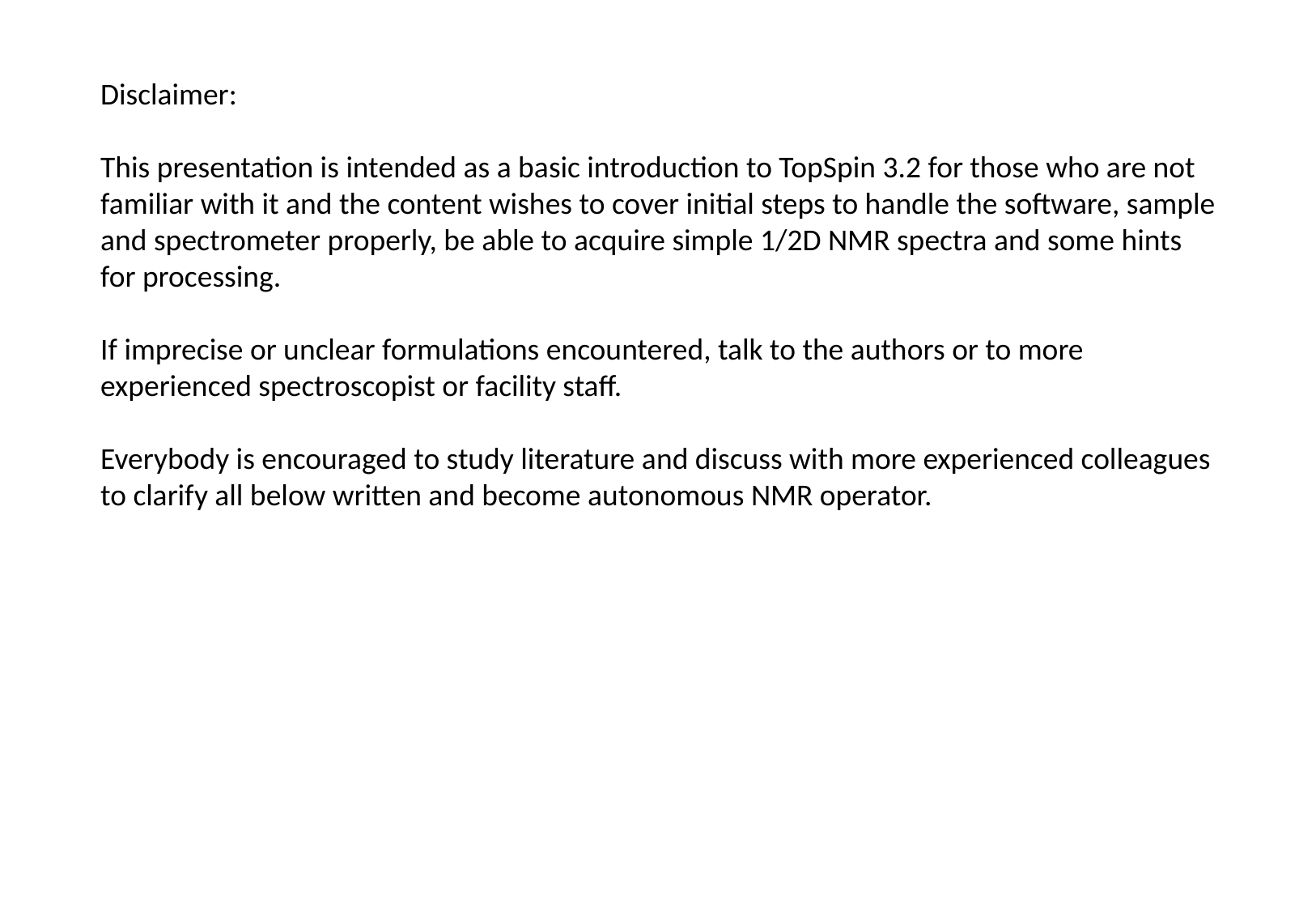

Disclaimer:

This presentation is intended as a basic introduction to TopSpin 3.2 for those who are not familiar with it and the content wishes to cover initial steps to handle the software, sample and spectrometer properly, be able to acquire simple 1/2D NMR spectra and some hints for processing.

If imprecise or unclear formulations encountered, talk to the authors or to more experienced spectroscopist or facility staff.

Everybody is encouraged to study literature and discuss with more experienced colleagues to clarify all below written and become autonomous NMR operator.